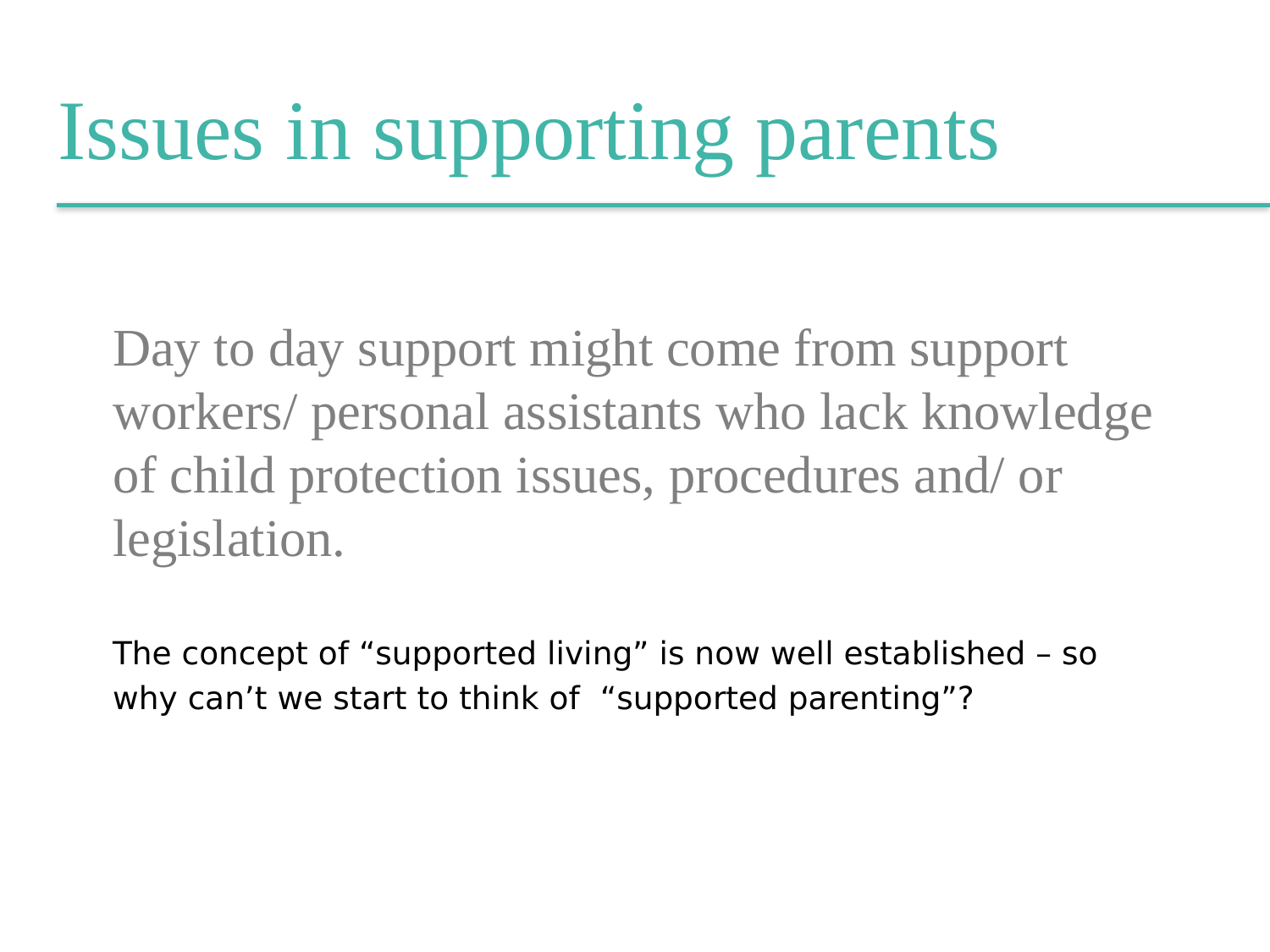

Issues in supporting parents
Day to day support might come from support workers/ personal assistants who lack knowledge of child protection issues, procedures and/ or legislation.

The concept of “supported living” is now well established – so why can’t we start to think of  “supported parenting”?

Impact on child
Feels valued
Feels like a partner in mutual endeavour
Has a better chance of making friends and feeling less isolated, passive and frustrated